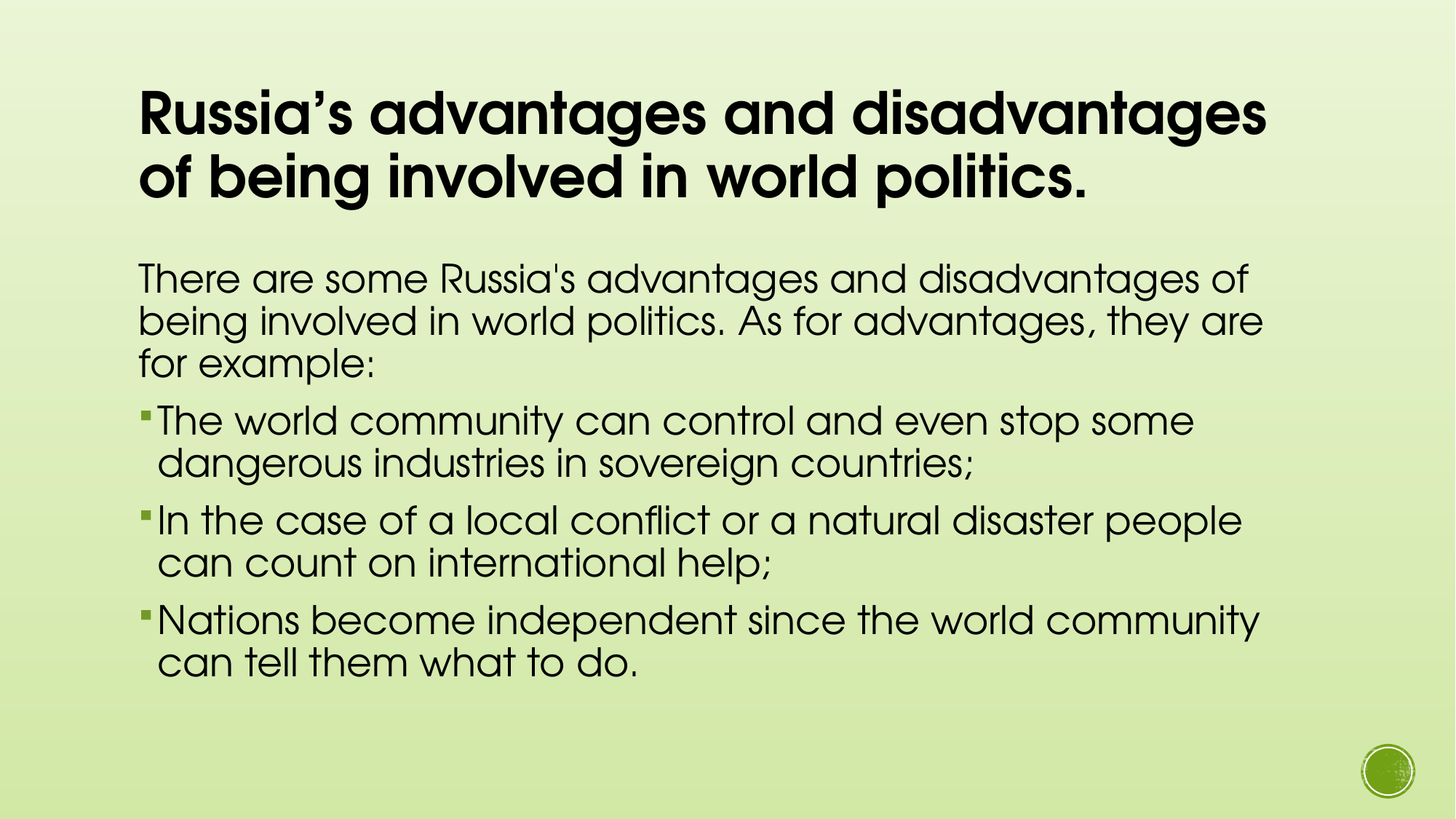

# Russia’s advantages and disadvantages of being involved in world politics.
There are some Russia's advantages and disadvantages of being involved in world politics. As for advantages, they are for example:
The world community can control and even stop some dangerous industries in sovereign countries;
In the case of a local conflict or a natural disaster people can count on international help;
Nations become independent since the world community can tell them what to do.